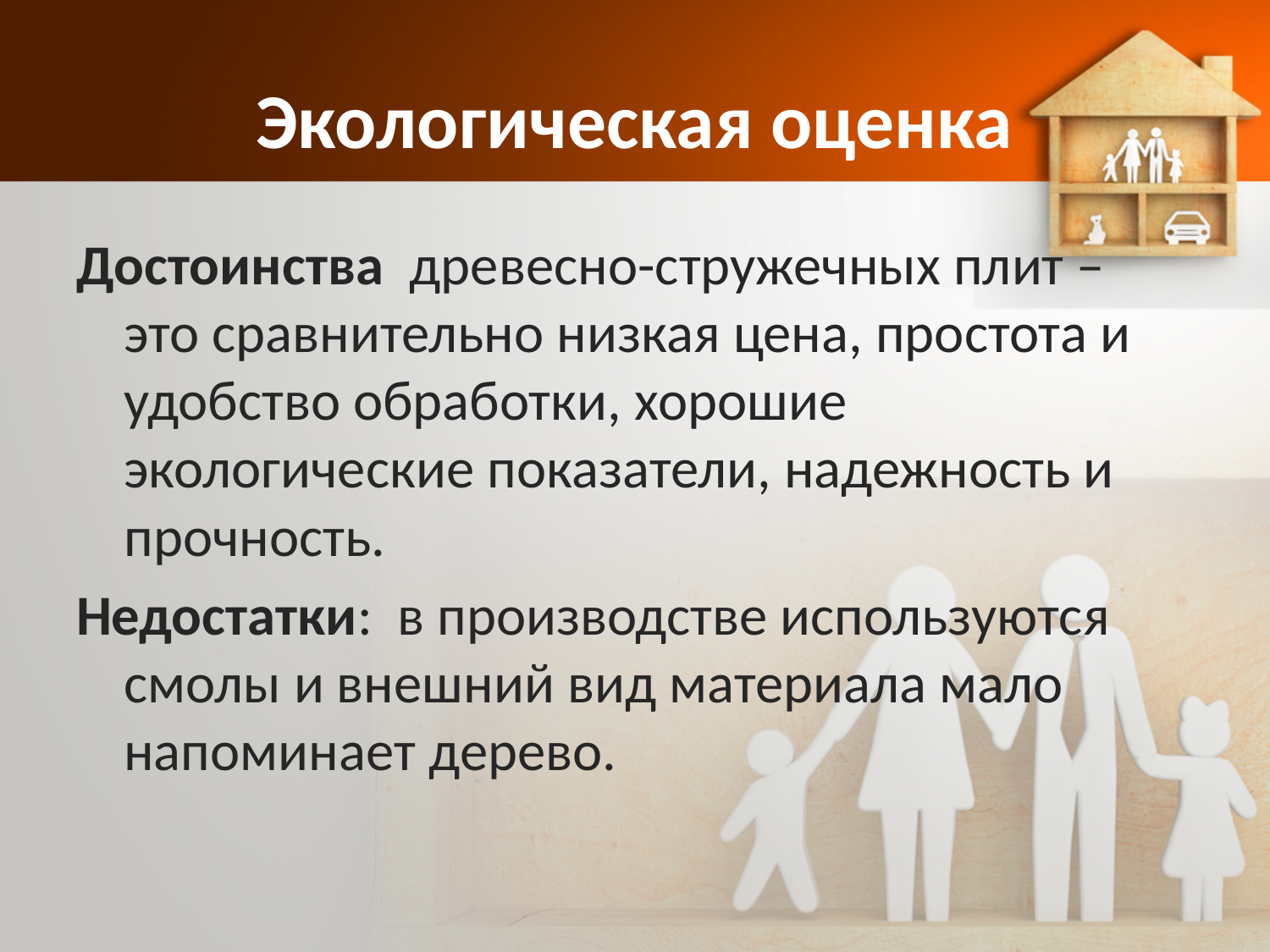

# Экологическая оценка
Достоинства  древесно-стружечных плит – это сравнительно низкая цена, простота и удобство обработки, хорошие экологические показатели, надежность и прочность.
Недостатки:  в производстве используются смолы и внешний вид материала мало напоминает дерево.